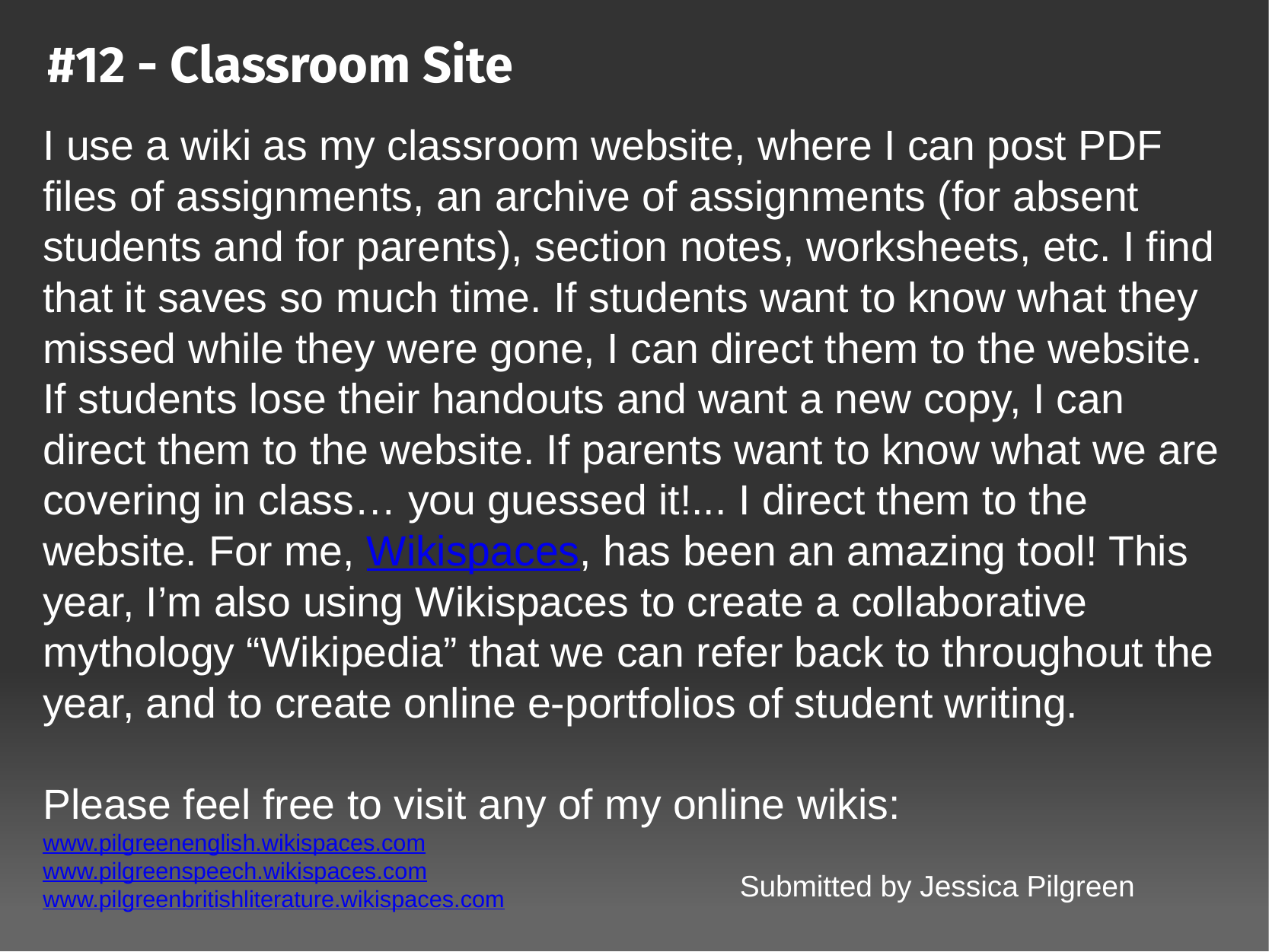

#12 - Classroom Site
I use a wiki as my classroom website, where I can post PDF files of assignments, an archive of assignments (for absent students and for parents), section notes, worksheets, etc. I find that it saves so much time. If students want to know what they missed while they were gone, I can direct them to the website. If students lose their handouts and want a new copy, I can direct them to the website. If parents want to know what we are covering in class… you guessed it!... I direct them to the website. For me, Wikispaces, has been an amazing tool! This year, I’m also using Wikispaces to create a collaborative mythology “Wikipedia” that we can refer back to throughout the year, and to create online e-portfolios of student writing.
Please feel free to visit any of my online wikis:
www.pilgreenenglish.wikispaces.com
www.pilgreenspeech.wikispaces.com
www.pilgreenbritishliterature.wikispaces.com

Submitted by Jessica Pilgreen